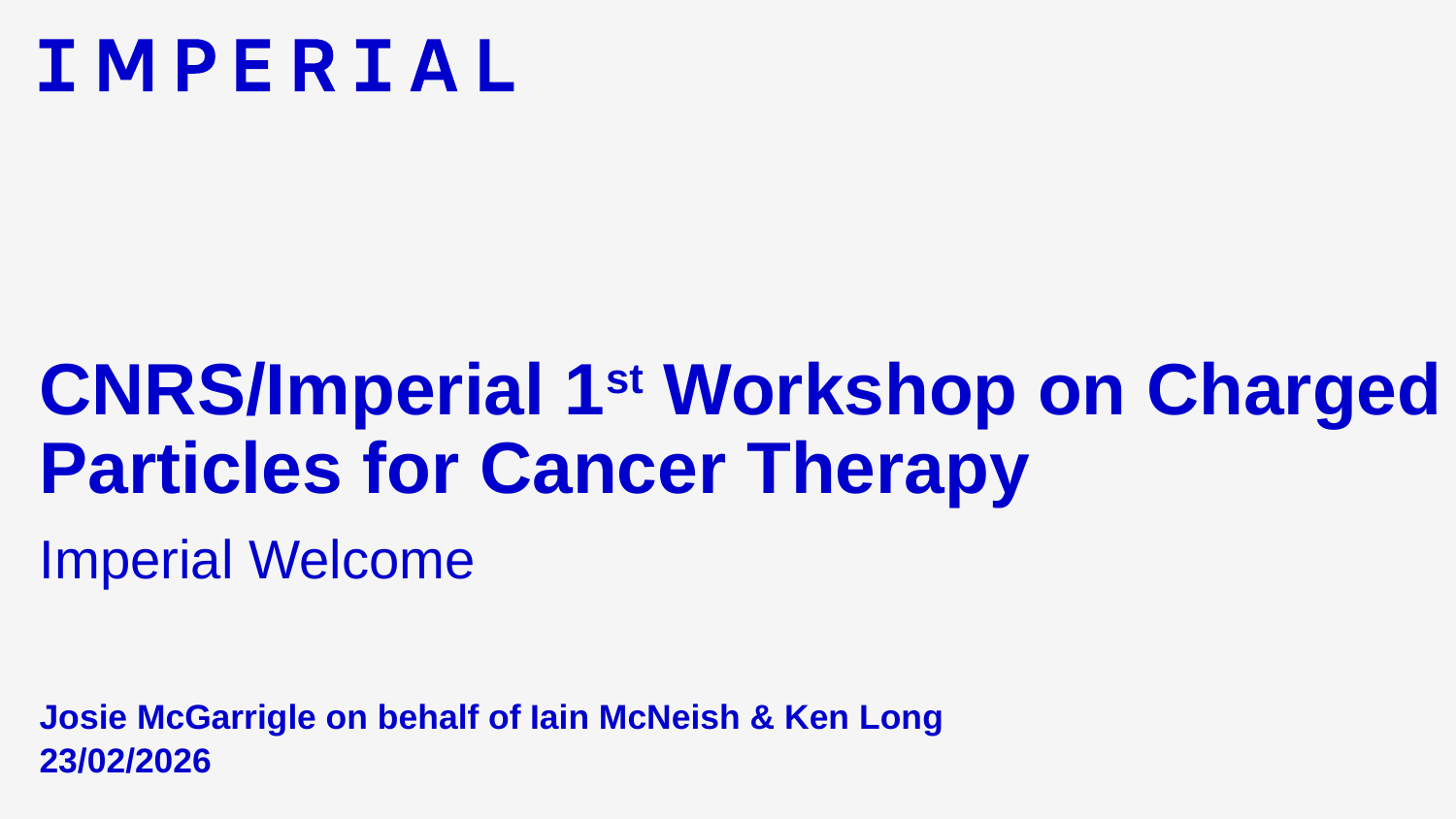

CNRS/Imperial 1st Workshop on Charged Particles for Cancer Therapy
Imperial Welcome
Josie McGarrigle on behalf of Iain McNeish & Ken Long
23/02/2026